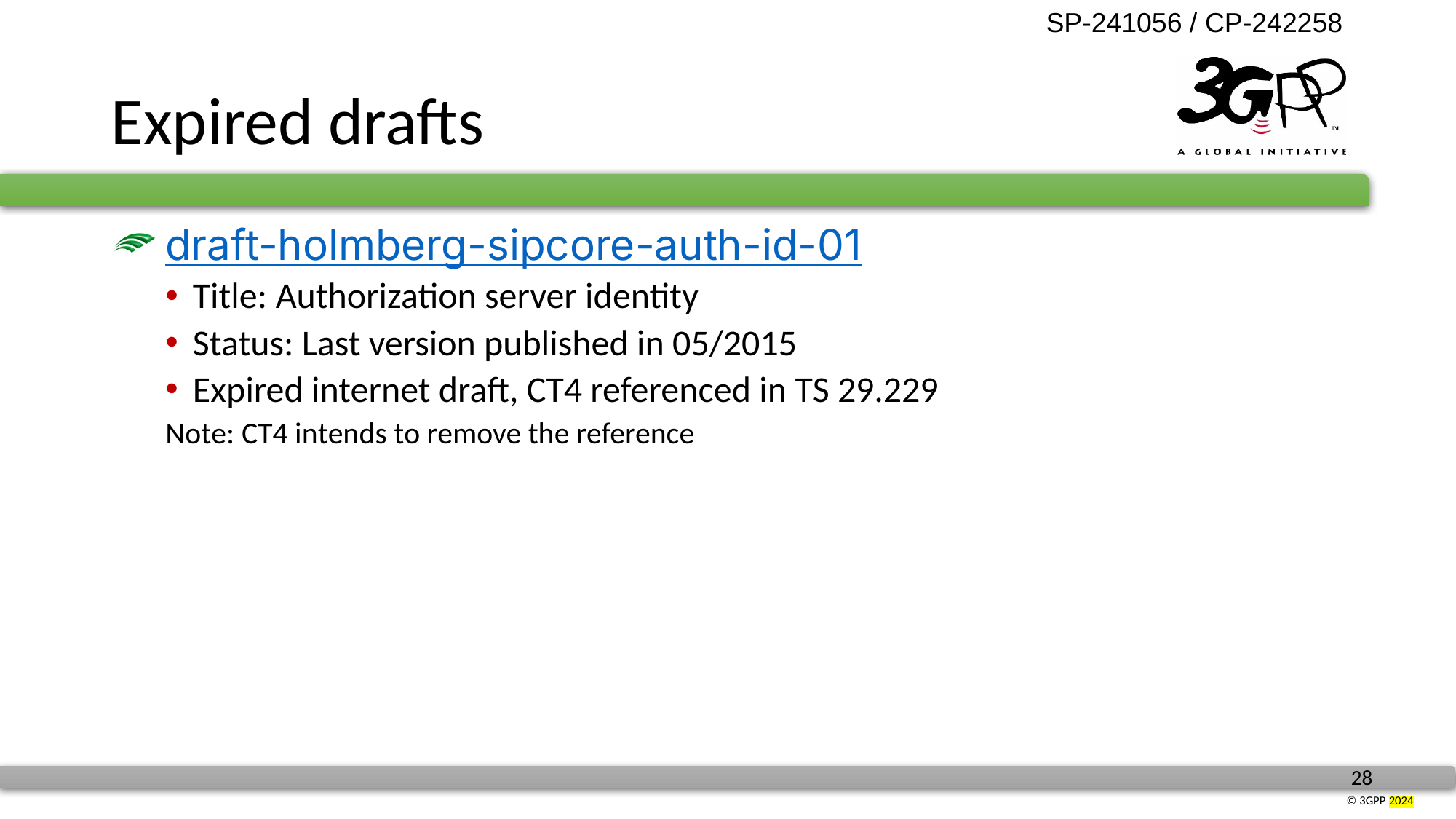

# Expired drafts
 draft-holmberg-sipcore-auth-id-01
Title: Authorization server identity
Status: Last version published in 05/2015
Expired internet draft, CT4 referenced in TS 29.229
Note: CT4 intends to remove the reference